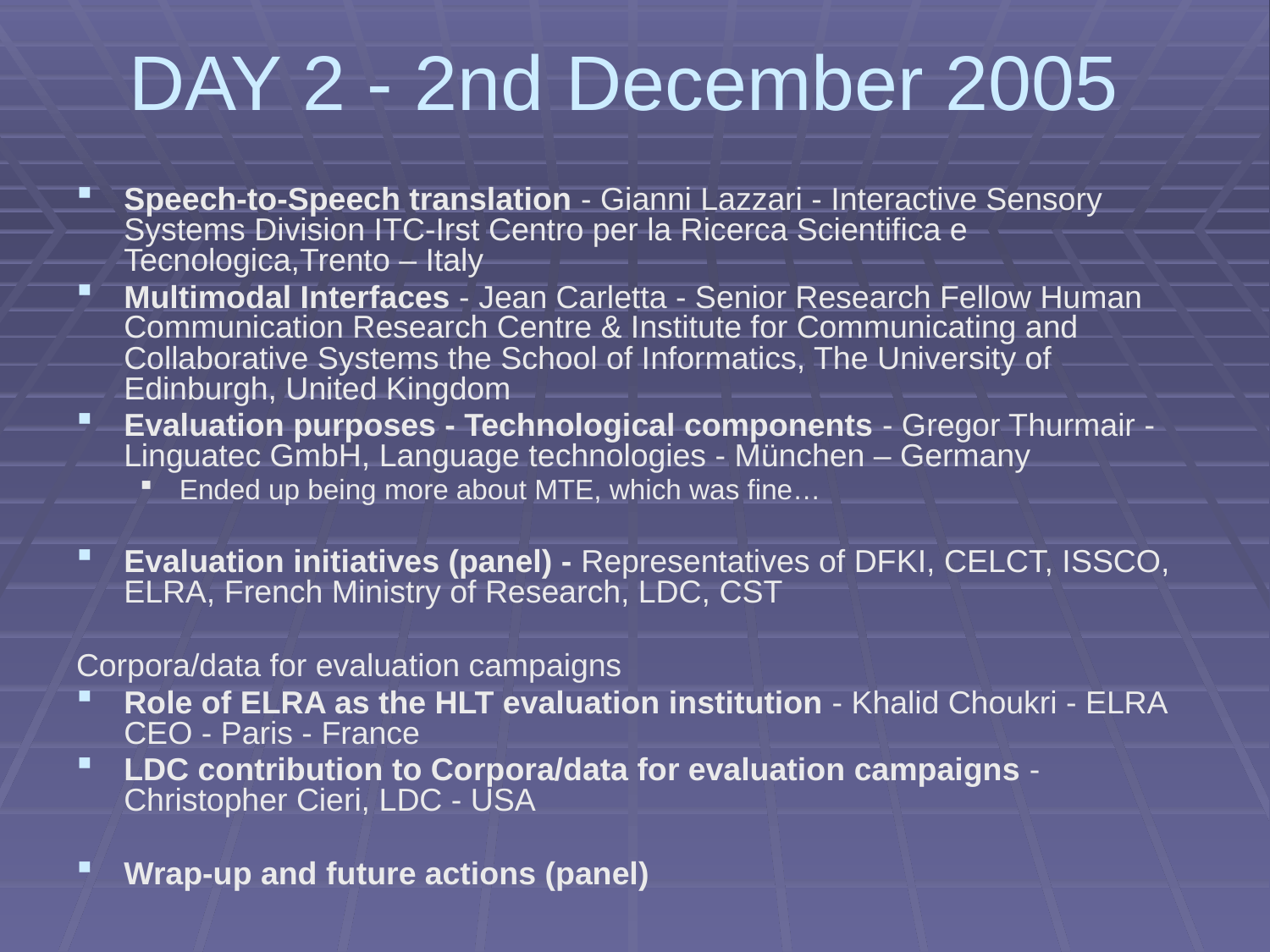

# DAY 2 - 2nd December 2005
Speech-to-Speech translation - Gianni Lazzari - Interactive Sensory Systems Division ITC-Irst Centro per la Ricerca Scientifica e Tecnologica,Trento – Italy
Multimodal Interfaces - Jean Carletta - Senior Research Fellow Human Communication Research Centre & Institute for Communicating and Collaborative Systems the School of Informatics, The University of Edinburgh, United Kingdom
Evaluation purposes - Technological components - Gregor Thurmair - Linguatec GmbH, Language technologies - München – Germany
Ended up being more about MTE, which was fine…

Evaluation initiatives (panel) - Representatives of DFKI, CELCT, ISSCO, ELRA, French Ministry of Research, LDC, CST

Corpora/data for evaluation campaigns
Role of ELRA as the HLT evaluation institution - Khalid Choukri - ELRA CEO - Paris - France
LDC contribution to Corpora/data for evaluation campaigns - Christopher Cieri, LDC - USA

Wrap-up and future actions (panel)